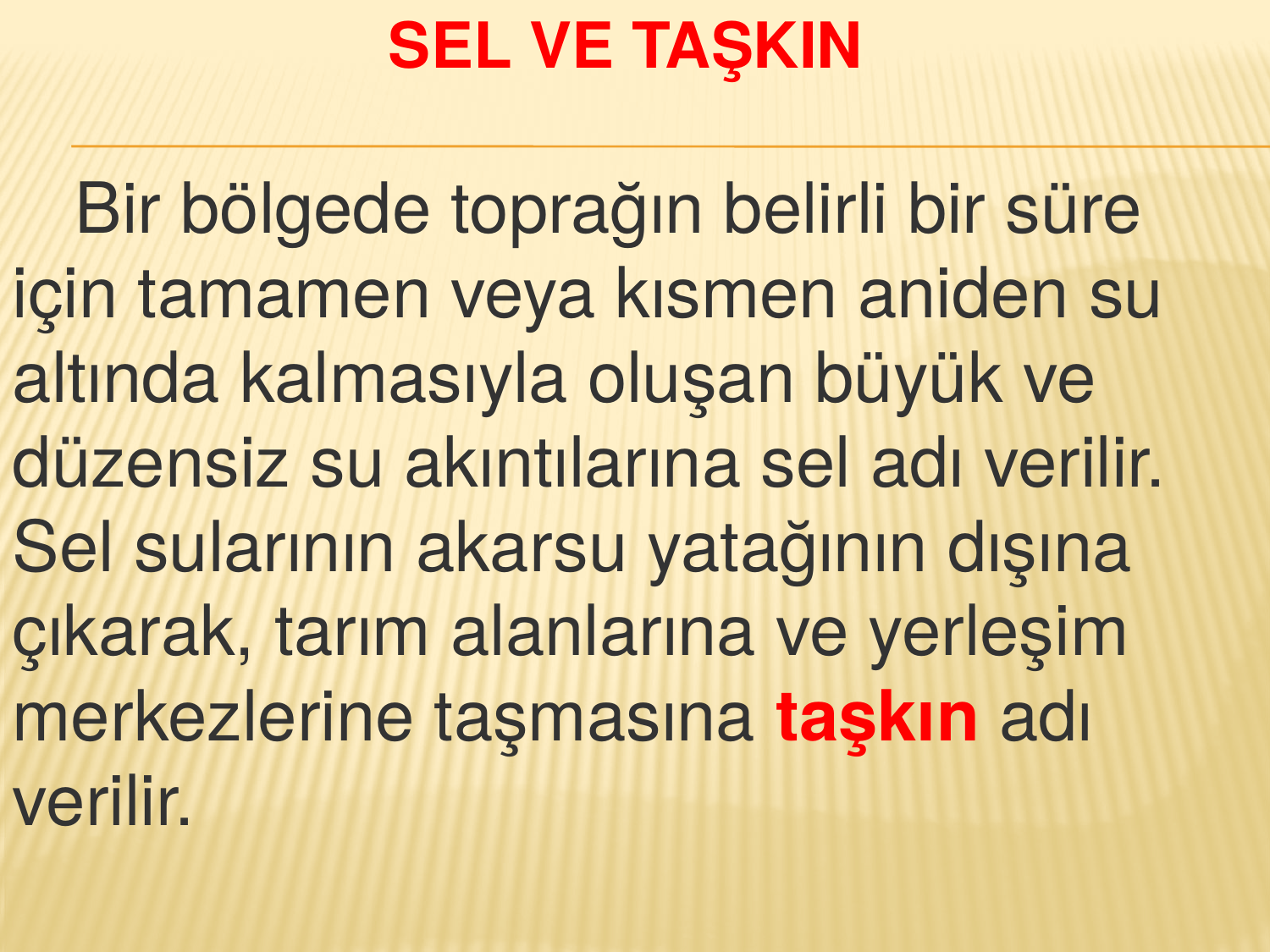

# Sel ve Taşkın
    Bir bölgede toprağın belirli bir süre için tamamen veya kısmen aniden su altında kalmasıyla oluşan büyük ve düzensiz su akıntılarına sel adı verilir. Sel sularının akarsu yatağının dışına çıkarak, tarım alanlarına ve yerleşim merkezlerine taşmasına taşkın adı verilir.